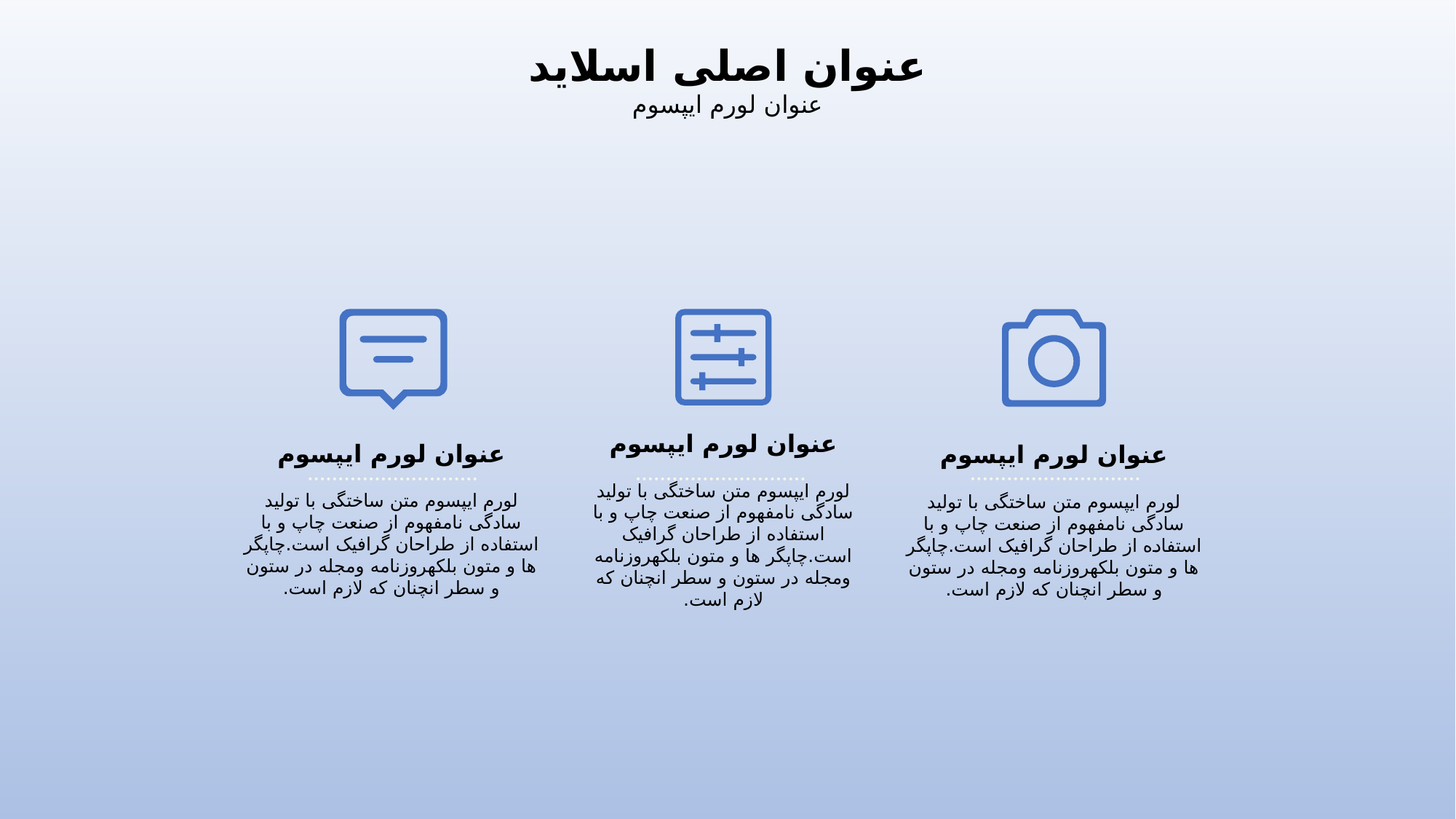

عنوان اصلی اسلاید
عنوان لورم ایپسوم

عنوان لورم ایپسوم

لورم ایپسوم متن ساختگی با تولید سادگی نامفهوم از صنعت چاپ و با استفاده از طراحان گرافیک است.چاپگر ها و متون بلکهروزنامه ومجله در ستون و سطر انچنان که لازم است.

عنوان لورم ایپسوم

لورم ایپسوم متن ساختگی با تولید سادگی نامفهوم از صنعت چاپ و با استفاده از طراحان گرافیک است.چاپگر ها و متون بلکهروزنامه ومجله در ستون و سطر انچنان که لازم است.

عنوان لورم ایپسوم

لورم ایپسوم متن ساختگی با تولید سادگی نامفهوم از صنعت چاپ و با استفاده از طراحان گرافیک است.چاپگر ها و متون بلکهروزنامه ومجله در ستون و سطر انچنان که لازم است.